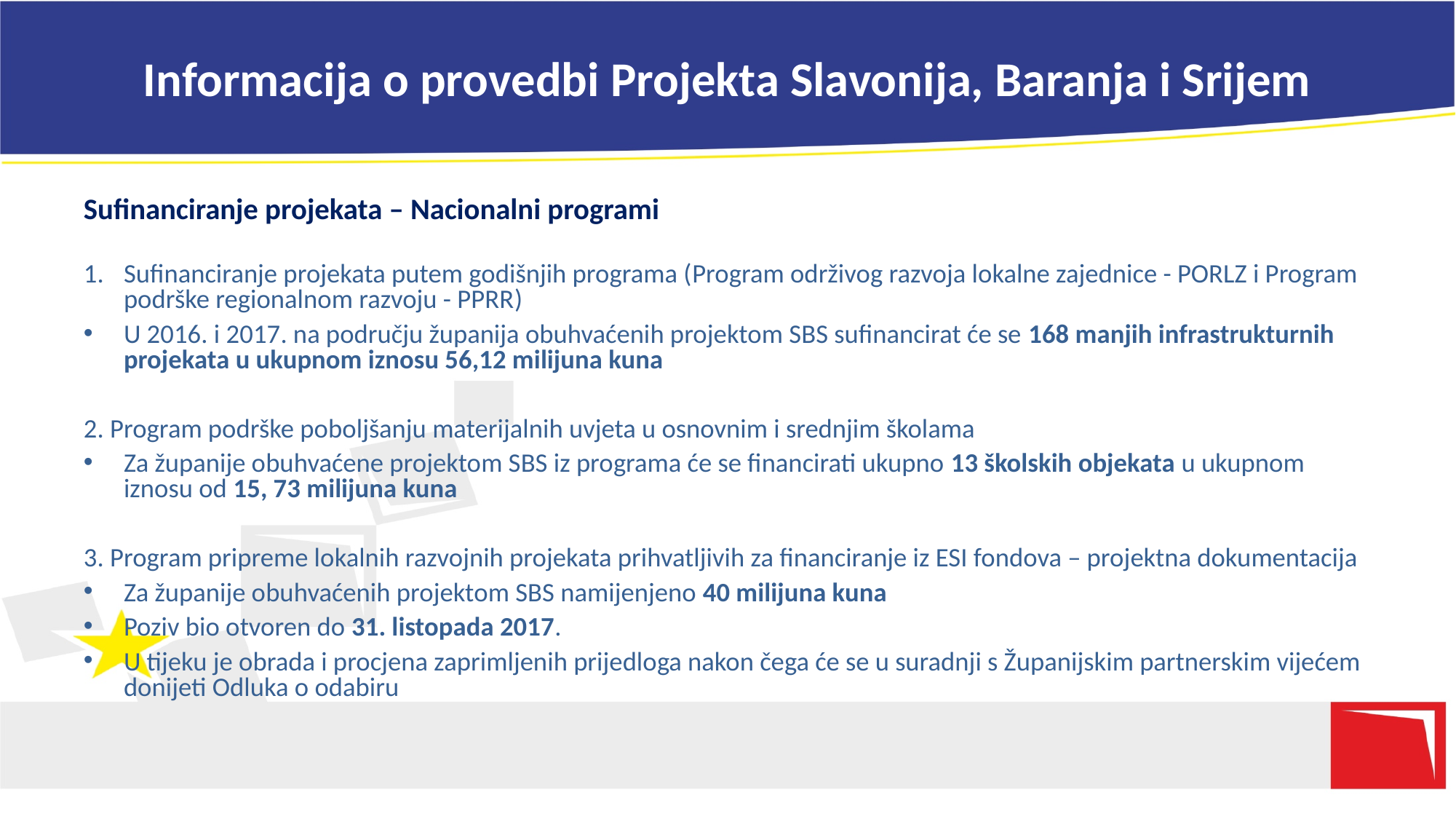

# Informacija o provedbi Projekta Slavonija, Baranja i Srijem
Sufinanciranje projekata – Nacionalni programi

Sufinanciranje projekata putem godišnjih programa (Program održivog razvoja lokalne zajednice - PORLZ i Program podrške regionalnom razvoju - PPRR)
U 2016. i 2017. na području županija obuhvaćenih projektom SBS sufinancirat će se 168 manjih infrastrukturnih projekata u ukupnom iznosu 56,12 milijuna kuna

2. Program podrške poboljšanju materijalnih uvjeta u osnovnim i srednjim školama
Za županije obuhvaćene projektom SBS iz programa će se financirati ukupno 13 školskih objekata u ukupnom iznosu od 15, 73 milijuna kuna

3. Program pripreme lokalnih razvojnih projekata prihvatljivih za financiranje iz ESI fondova – projektna dokumentacija
Za županije obuhvaćenih projektom SBS namijenjeno 40 milijuna kuna
Poziv bio otvoren do 31. listopada 2017.
U tijeku je obrada i procjena zaprimljenih prijedloga nakon čega će se u suradnji s Županijskim partnerskim vijećem donijeti Odluka o odabiru